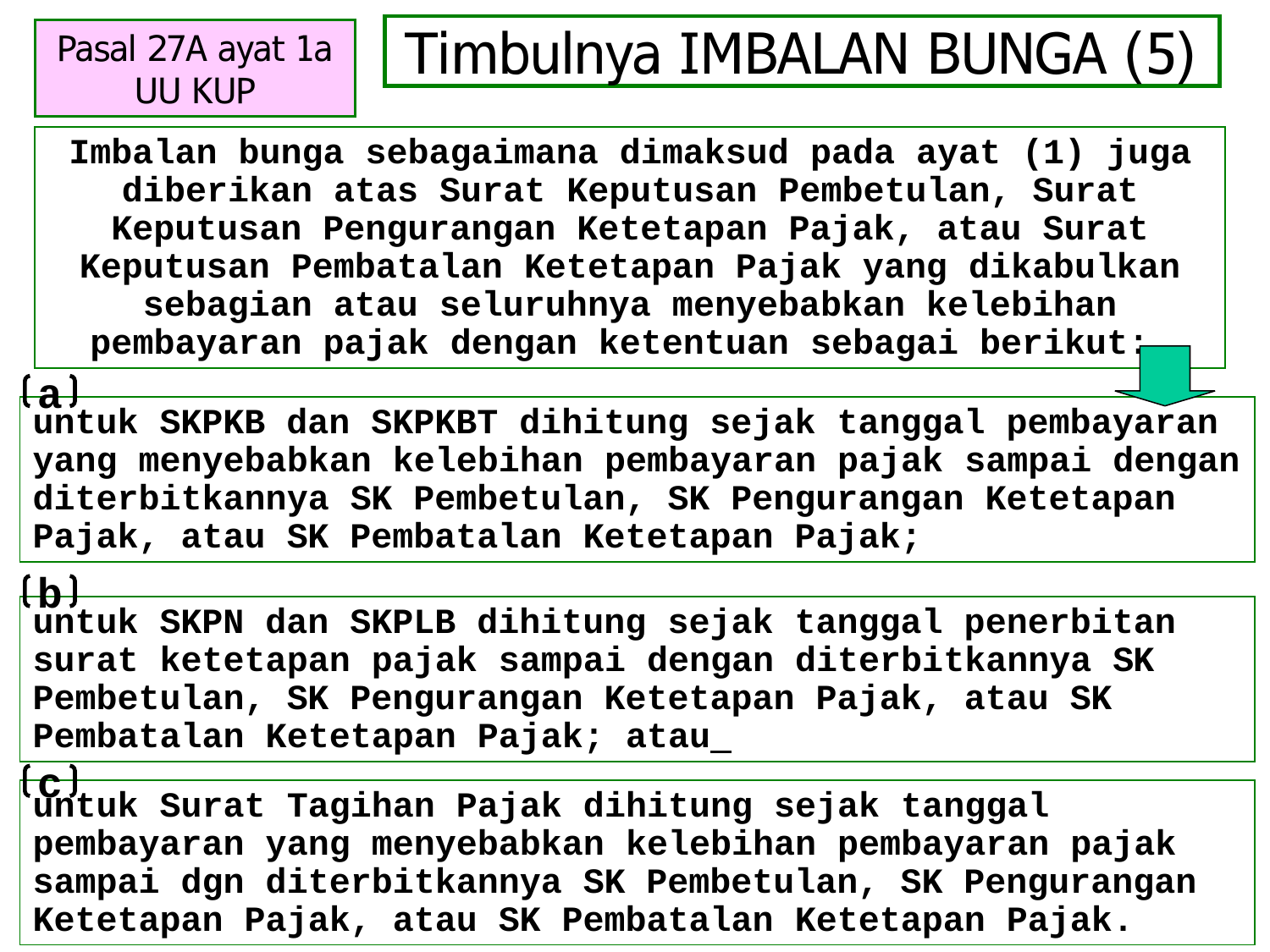

# Timbulnya IMBALAN BUNGA (5)
Pasal 27A ayat 1a UU KUP
Imbalan bunga sebagaimana dimaksud pada ayat (1) juga diberikan atas Surat Keputusan Pembetulan, Surat Keputusan Pengurangan Ketetapan Pajak, atau Surat Keputusan Pembatalan Ketetapan Pajak yang dikabulkan sebagian atau seluruhnya menyebabkan kelebihan pembayaran pajak dengan ketentuan sebagai berikut:

a
untuk SKPKB dan SKPKBT dihitung sejak tanggal pembayaran yang menyebabkan kelebihan pembayaran pajak sampai dengan diterbitkannya SK Pembetulan, SK Pengurangan Ketetapan Pajak, atau SK Pembatalan Ketetapan Pajak;
b
untuk SKPN dan SKPLB dihitung sejak tanggal penerbitan surat ketetapan pajak sampai dengan diterbitkannya SK Pembetulan, SK Pengurangan Ketetapan Pajak, atau SK Pembatalan Ketetapan Pajak; atau
c
untuk Surat Tagihan Pajak dihitung sejak tanggal pembayaran yang menyebabkan kelebihan pembayaran pajak sampai dgn diterbitkannya SK Pembetulan, SK Pengurangan Ketetapan Pajak, atau SK Pembatalan Ketetapan Pajak.